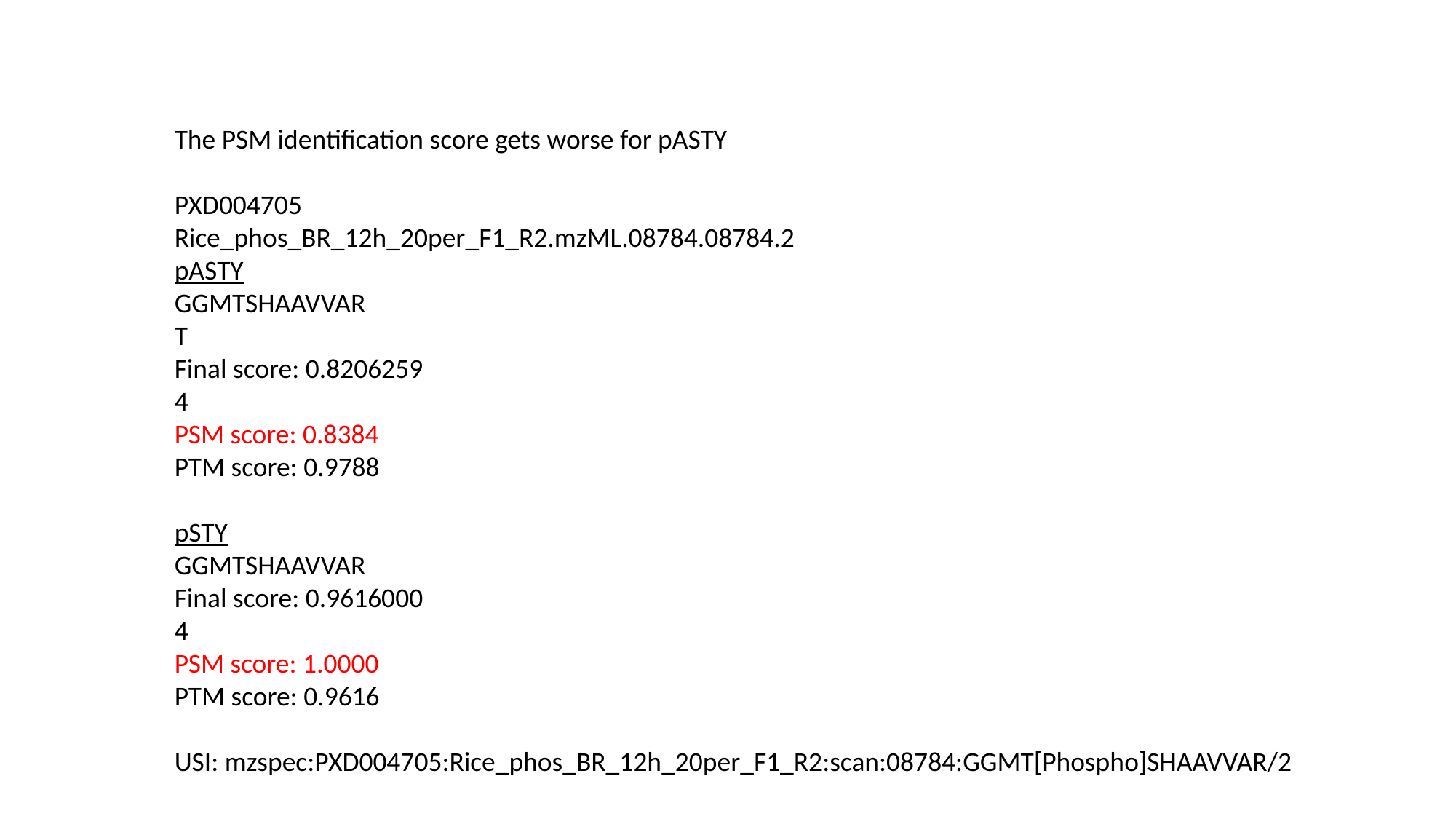

The PSM identification score gets worse for pASTY

PXD004705
Rice_phos_BR_12h_20per_F1_R2.mzML.08784.08784.2
pASTY
GGMTSHAAVVAR
T
Final score: 0.8206259
4
PSM score: 0.8384
PTM score: 0.9788

pSTY
GGMTSHAAVVAR
Final score: 0.9616000
4
PSM score: 1.0000
PTM score: 0.9616

USI: mzspec:PXD004705:Rice_phos_BR_12h_20per_F1_R2:scan:08784:GGMT[Phospho]SHAAVVAR/2